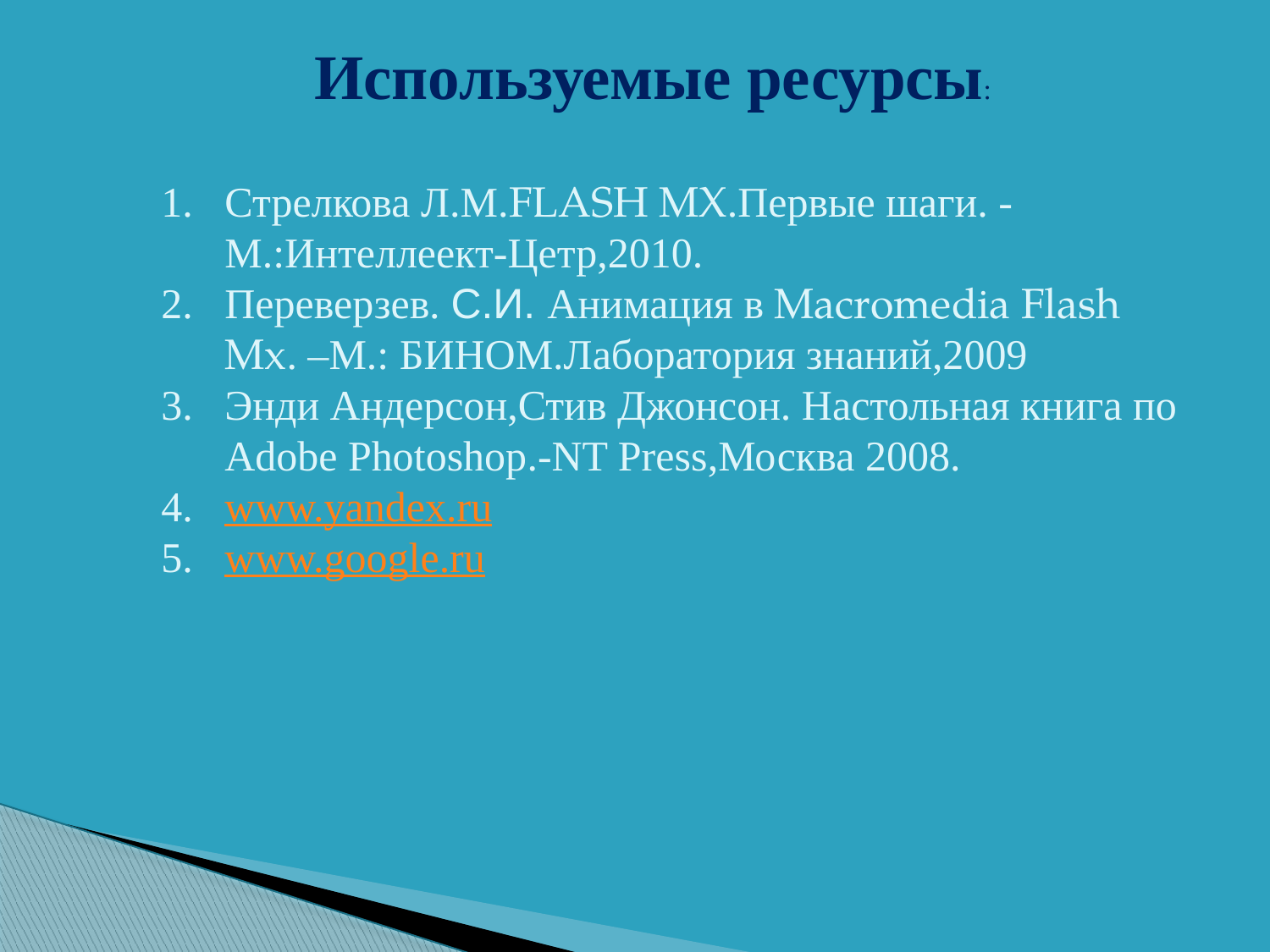

Используемые ресурсы:
Стрелкова Л.М.FLASH MX.Первые шаги. -М.:Интеллеект-Цетр,2010.
Переверзев. С.И. Анимация в Macromedia Flash Mx. –М.: БИНОМ.Лаборатория знаний,2009
Энди Андерсон,Стив Джонсон. Настольная книга по Adobe Photoshop.-NT Press,Москва 2008.
www.yandex.ru
www.google.ru